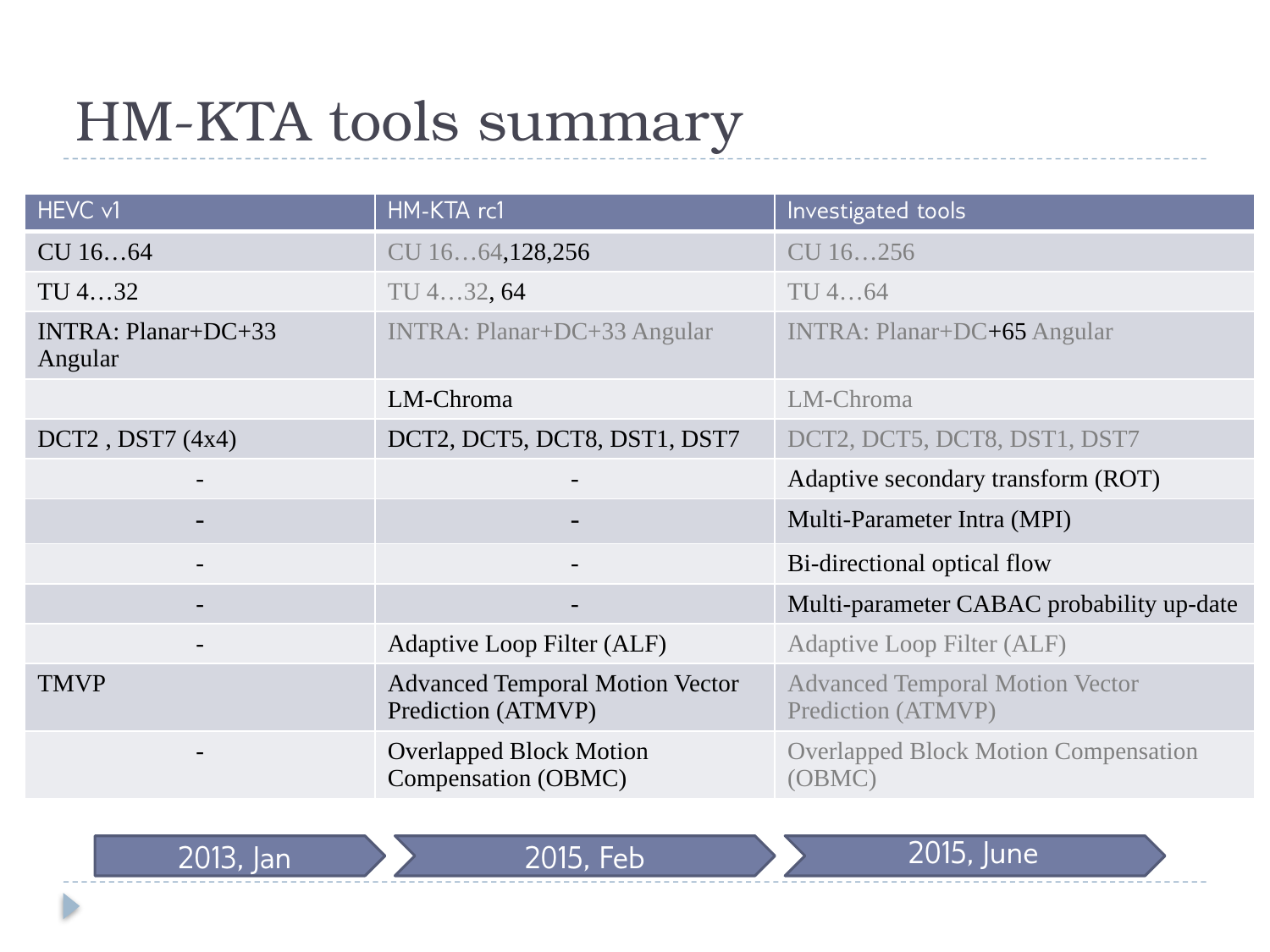

# HM-KTA tools summary
| HEVC v1 | HM-KTA rc1 | Investigated tools |
| --- | --- | --- |
| CU 16…64 | CU 16…64,128,256 | CU 16…256 |
| TU 4…32 | TU 4…32, 64 | TU 4…64 |
| INTRA: Planar+DC+33 Angular | INTRA: Planar+DC+33 Angular | INTRA: Planar+DC+65 Angular |
|  | LM-Chroma | LM-Chroma |
| DCT2 , DST7 (4x4) | DCT2, DCT5, DCT8, DST1, DST7 | DCT2, DCT5, DCT8, DST1, DST7 |
| - | - | Adaptive secondary transform (ROT) |
| - | - | Multi-Parameter Intra (MPI) |
| - | - | Bi-directional optical flow |
| - | - | Multi-parameter CABAC probability up-date |
| - | Adaptive Loop Filter (ALF) | Adaptive Loop Filter (ALF) |
| TMVP | Advanced Temporal Motion Vector Prediction (ATMVP) | Advanced Temporal Motion Vector Prediction (ATMVP) |
| - | Overlapped Block Motion Compensation (OBMC) | Overlapped Block Motion Compensation (OBMC) |
2015, June
2013, Jan
2015, Feb